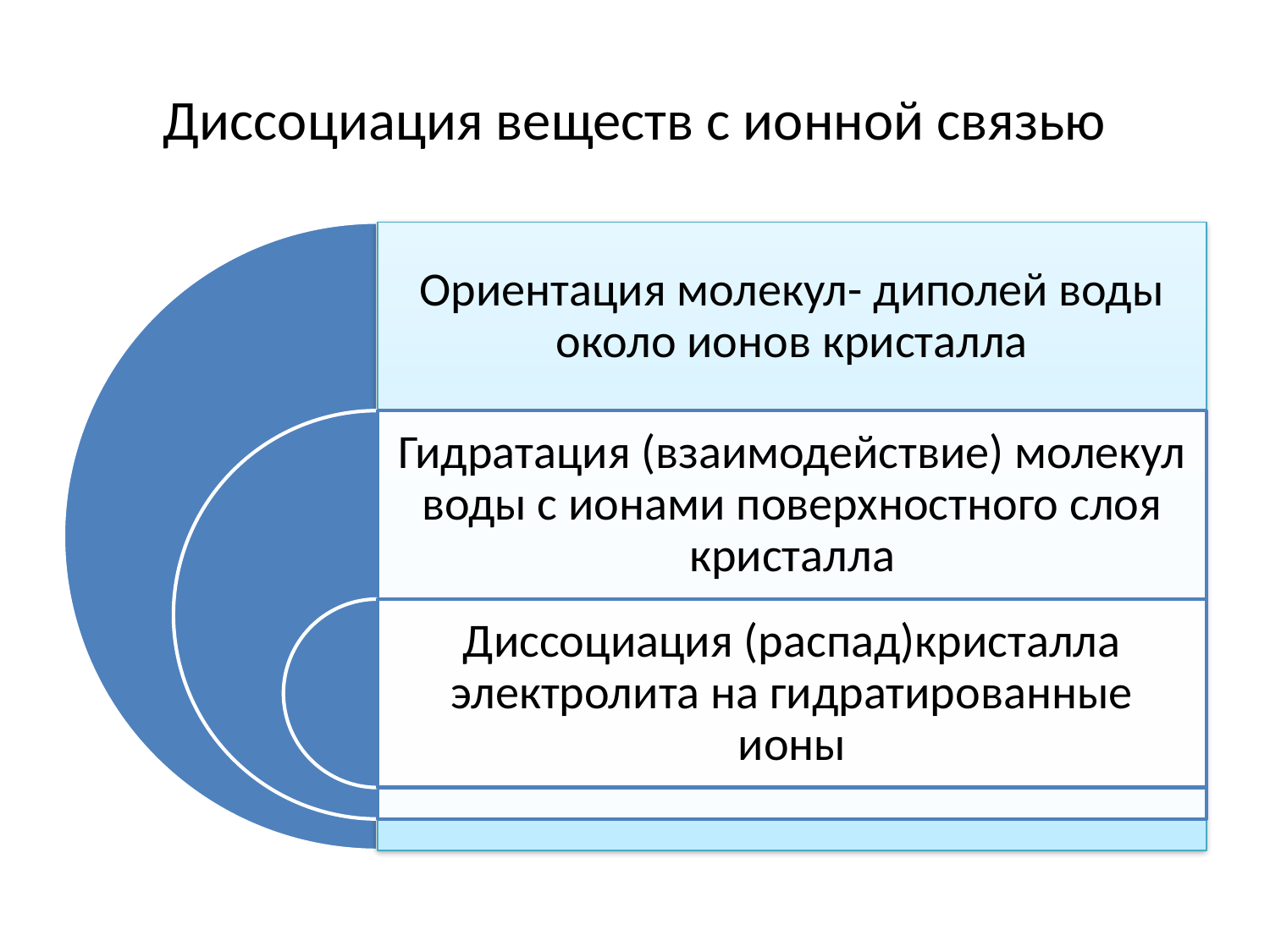

# Диссоциация веществ с ионной связью
Ориентация молекул- диполей воды около ионов кристалла
Гидратация (взаимодействие) молекул воды с ионами поверхностного слоя кристалла
Диссоциация (распад)кристалла электролита на гидратированные ионы